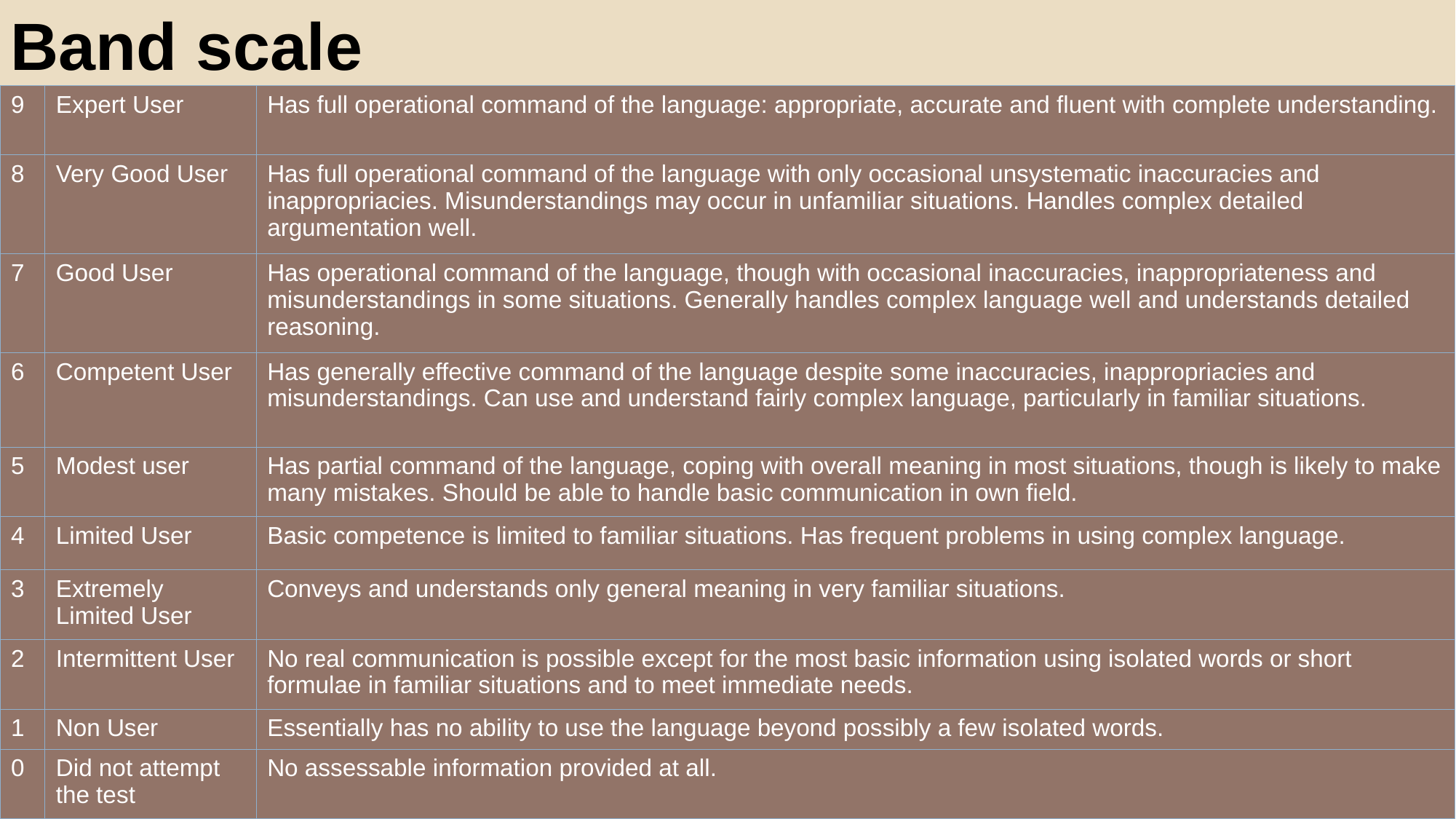

Band scale

| 9 | Expert User | Has full operational command of the language: appropriate, accurate and fluent with complete understanding. |
| --- | --- | --- |
| 8 | Very Good User | Has full operational command of the language with only occasional unsystematic inaccuracies and inappropriacies. Misunderstandings may occur in unfamiliar situations. Handles complex detailed argumentation well. |
| 7 | Good User | Has operational command of the language, though with occasional inaccuracies, inappropriateness and misunderstandings in some situations. Generally handles complex language well and understands detailed reasoning. |
| 6 | Competent User | Has generally effective command of the language despite some inaccuracies, inappropriacies and misunderstandings. Can use and understand fairly complex language, particularly in familiar situations. |
| 5 | Modest user | Has partial command of the language, coping with overall meaning in most situations, though is likely to make many mistakes. Should be able to handle basic communication in own field. |
| 4 | Limited User | Basic competence is limited to familiar situations. Has frequent problems in using complex language. |
| 3 | Extremely Limited User | Conveys and understands only general meaning in very familiar situations. |
| 2 | Intermittent User | No real communication is possible except for the most basic information using isolated words or short formulae in familiar situations and to meet immediate needs. |
| 1 | Non User | Essentially has no ability to use the language beyond possibly a few isolated words. |
| 0 | Did not attempt the test | No assessable information provided at all. |